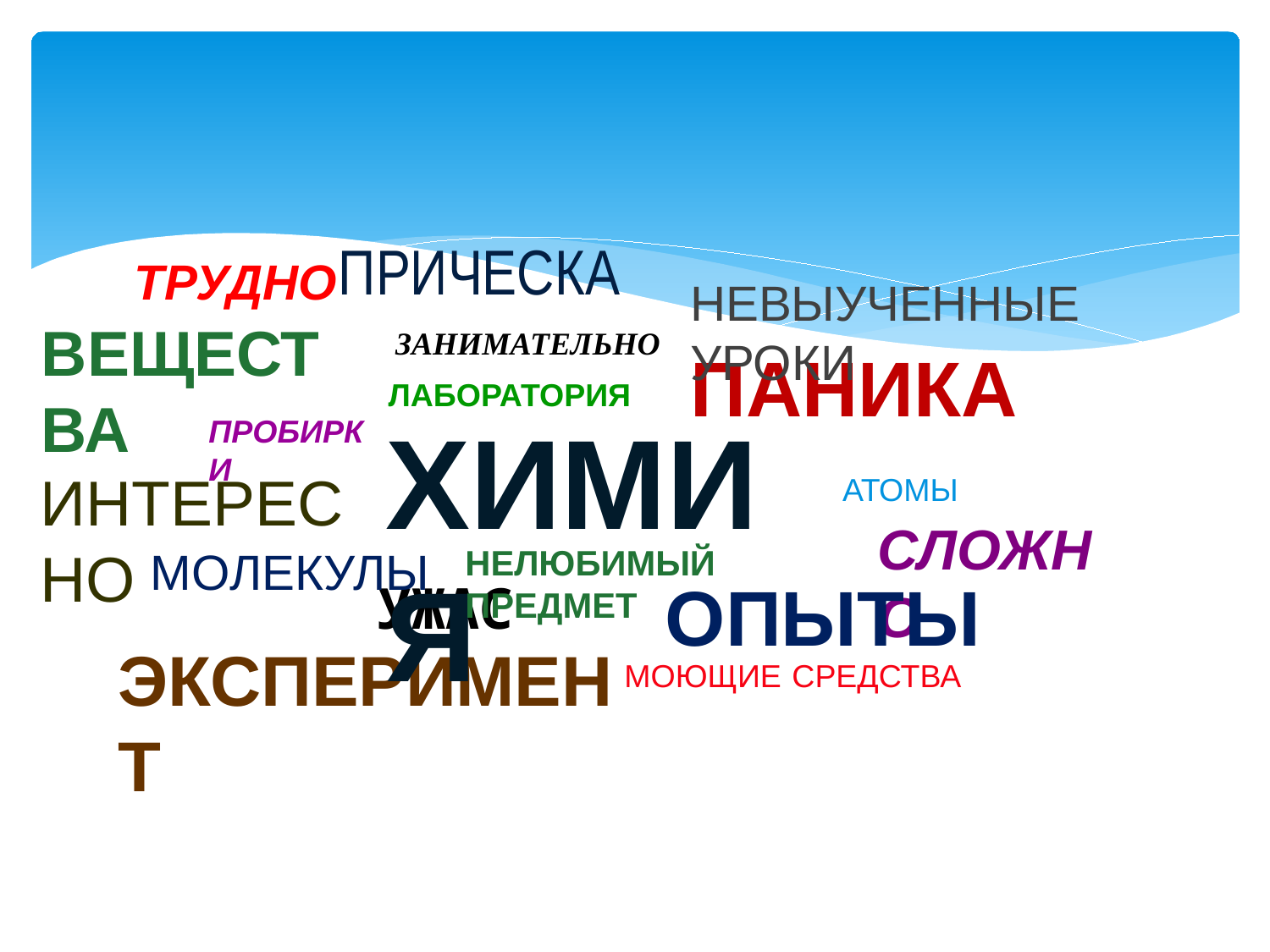

ПРИЧЕСКА
ТРУДНО
НЕВЫУЧЕННЫЕ УРОКИ
ВЕЩЕСТВА
ЗАНИМАТЕЛЬНО
ПАНИКА
ЛАБОРАТОРИЯ
ХИМИЯ
ПРОБИРКИ
ИНТЕРЕСНО
АТОМЫ
СЛОЖНО
МОЛЕКУЛЫ
НЕЛЮБИМЫЙ ПРЕДМЕТ
ОПЫТЫ
УЖАС
ЭКСПЕРИМЕНТ
МОЮЩИЕ СРЕДСТВА